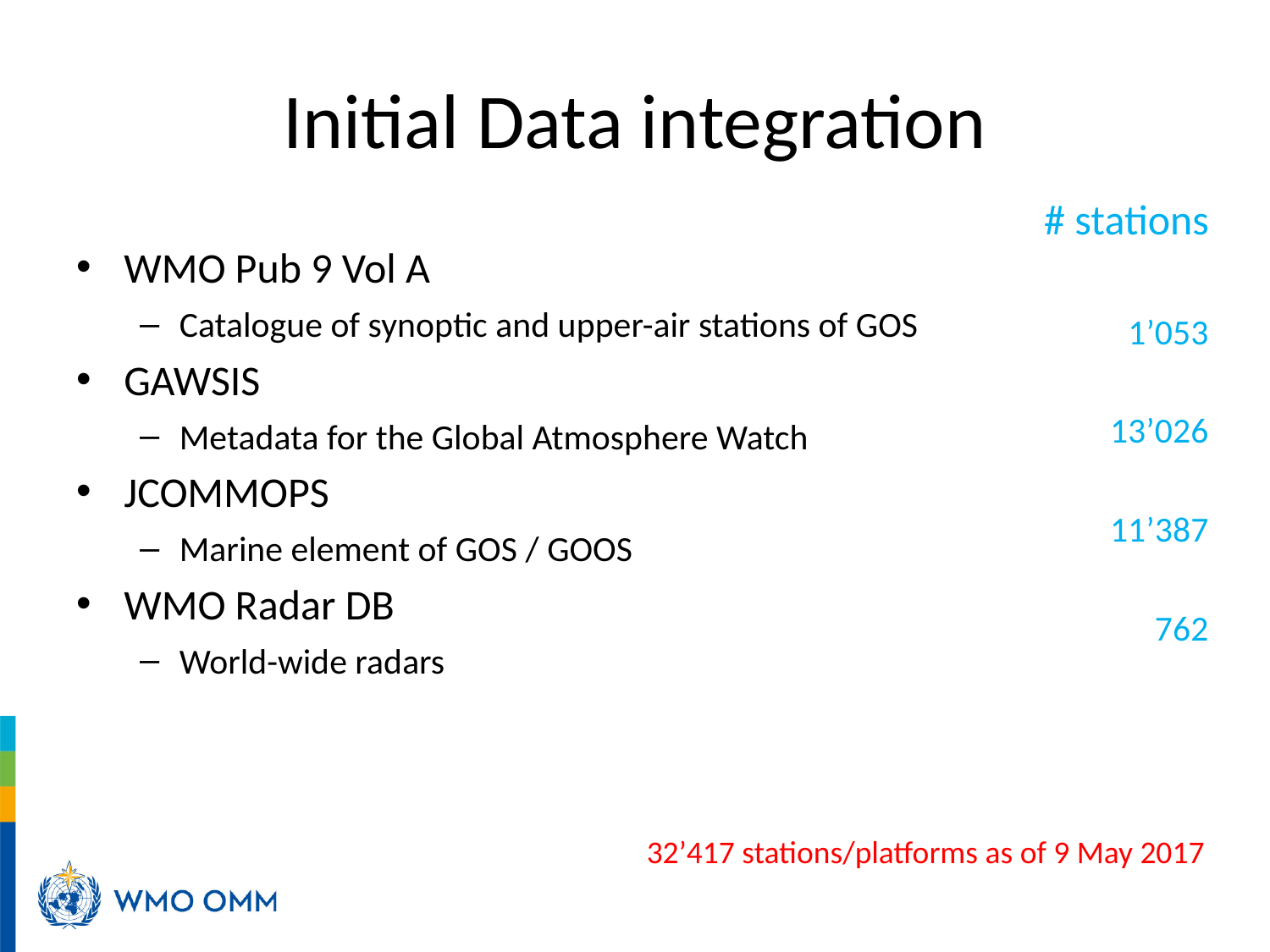

# Initial Data integration
# stations

1’053

 13’026

11’387

 762
WMO Pub 9 Vol A
Catalogue of synoptic and upper-air stations of GOS
GAWSIS
Metadata for the Global Atmosphere Watch
JCOMMOPS
Marine element of GOS / GOOS
WMO Radar DB
World-wide radars
32’417 stations/platforms as of 9 May 2017